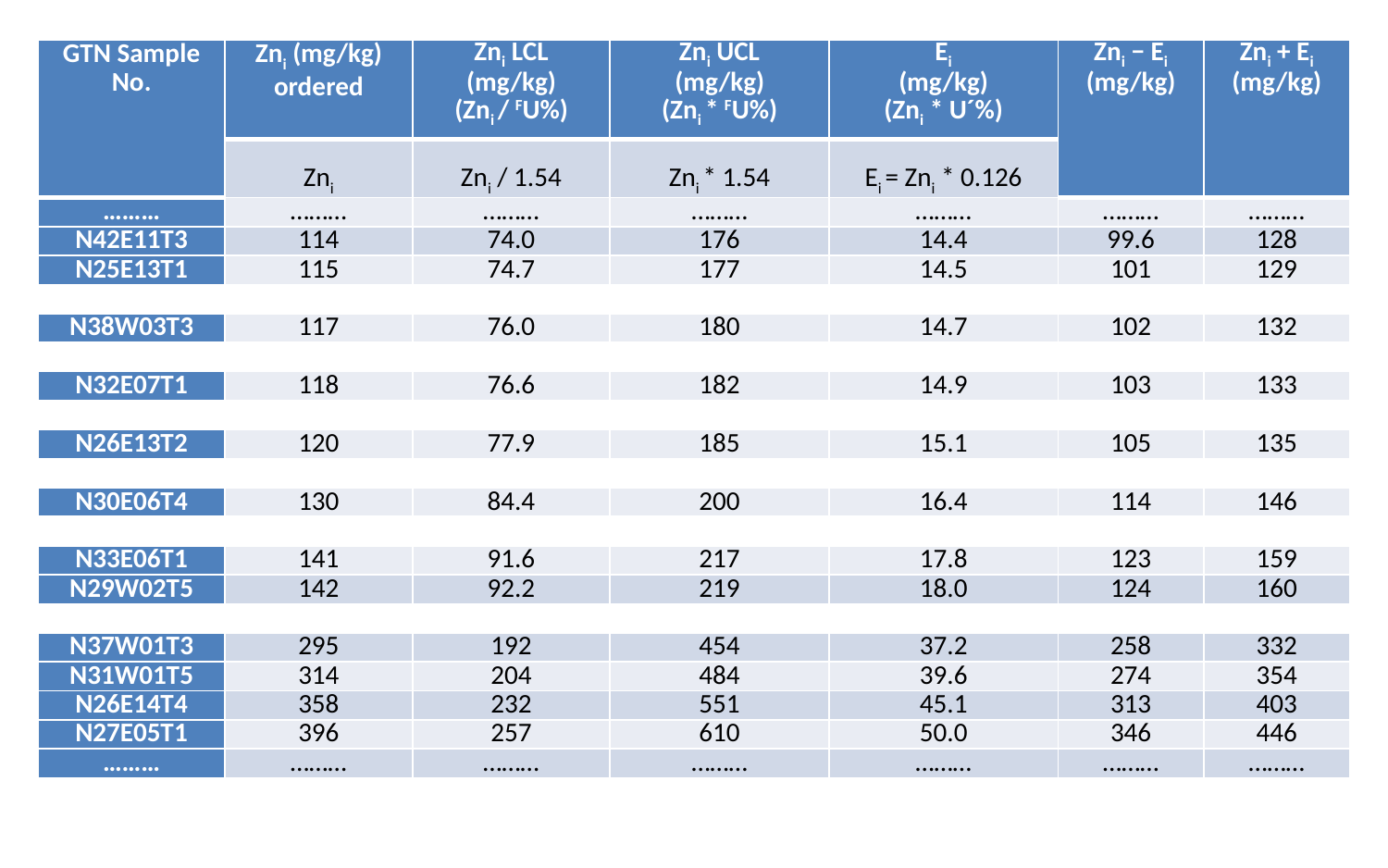

| GTN Sample No. | Zni (mg/kg) ordered | Zni LCL (mg/kg) (Zni / FU%) | Zni UCL (mg/kg) (Zni \* FU%) | Ei (mg/kg) (Zni \* U´%) | Zni − Ei (mg/kg) | Zni + Ei (mg/kg) |
| --- | --- | --- | --- | --- | --- | --- |
|  | Zni | Zni / 1.54 | Zni \* 1.54 | Ei = Zni \* 0.126 |  |  |
| ……… | ……… | ……… | ……… | ……… | ……… | ……… |
| N42E11T3 | 114 | 74.0 | 176 | 14.4 | 99.6 | 128 |
| N25E13T1 | 115 | 74.7 | 177 | 14.5 | 101 | 129 |
|  |  |  |  |  |  |  |
| N38W03T3 | 117 | 76.0 | 180 | 14.7 | 102 | 132 |
|  |  |  |  |  |  |  |
| N32E07T1 | 118 | 76.6 | 182 | 14.9 | 103 | 133 |
|  |  |  |  |  |  |  |
| N26E13T2 | 120 | 77.9 | 185 | 15.1 | 105 | 135 |
|  |  |  |  |  |  |  |
| N30E06T4 | 130 | 84.4 | 200 | 16.4 | 114 | 146 |
|  |  |  |  |  |  |  |
| N33E06T1 | 141 | 91.6 | 217 | 17.8 | 123 | 159 |
| N29W02T5 | 142 | 92.2 | 219 | 18.0 | 124 | 160 |
|  |  |  |  |  |  |  |
| N37W01T3 | 295 | 192 | 454 | 37.2 | 258 | 332 |
| N31W01T5 | 314 | 204 | 484 | 39.6 | 274 | 354 |
| N26E14T4 | 358 | 232 | 551 | 45.1 | 313 | 403 |
| N27E05T1 | 396 | 257 | 610 | 50.0 | 346 | 446 |
| ……… | ……… | ……… | ……… | ……… | ……… | ……… |